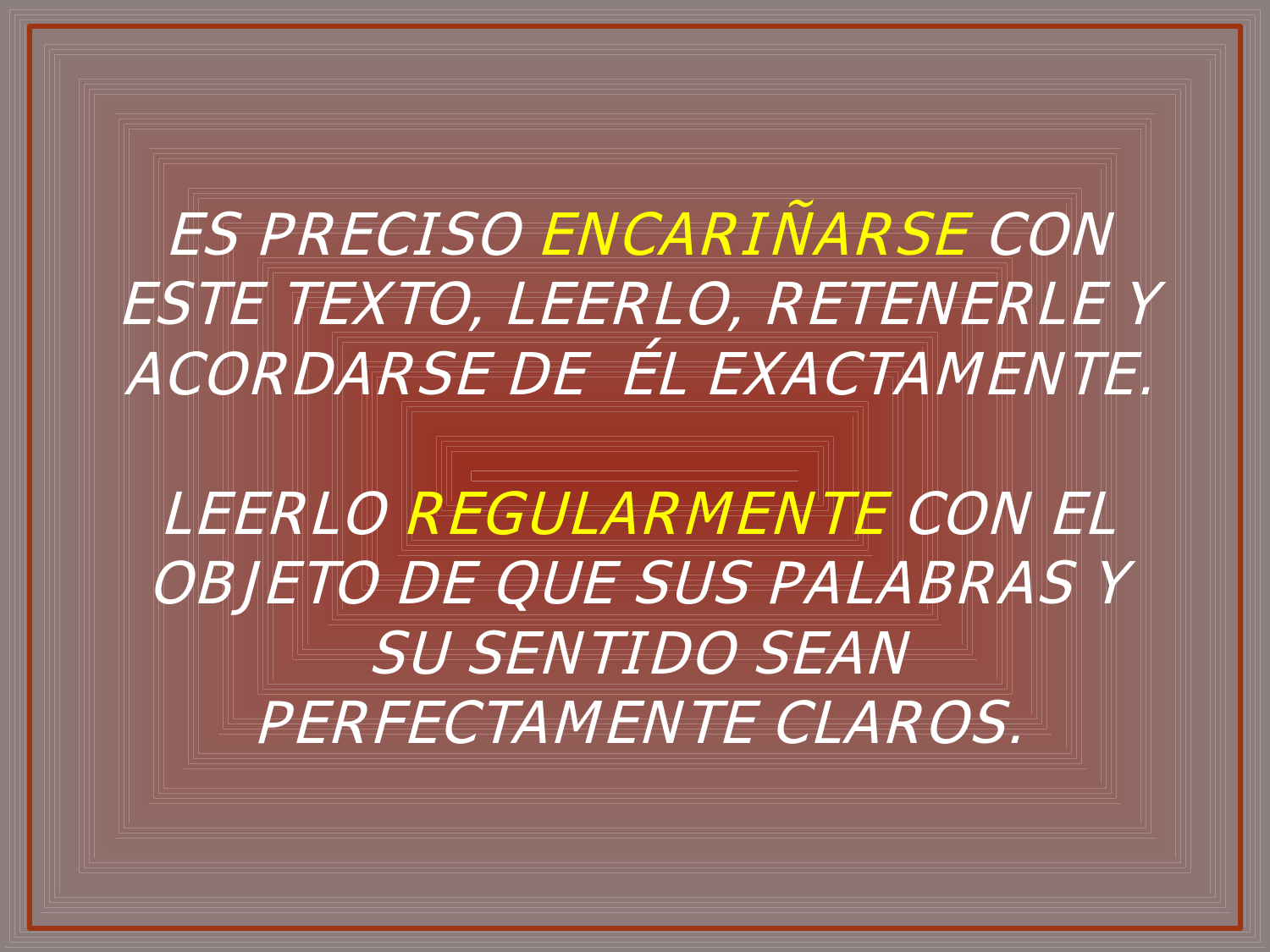

ES PRECISO ENCARIÑARSE CON ESTE TEXTO, LEERLO, RETENERLE Y ACORDARSE DE  ÉL EXACTAMENTE.

LEERLO REGULARMENTE CON EL OBJETO DE QUE SUS PALABRAS Y SU SENTIDO SEAN PERFECTAMENTE CLAROS.